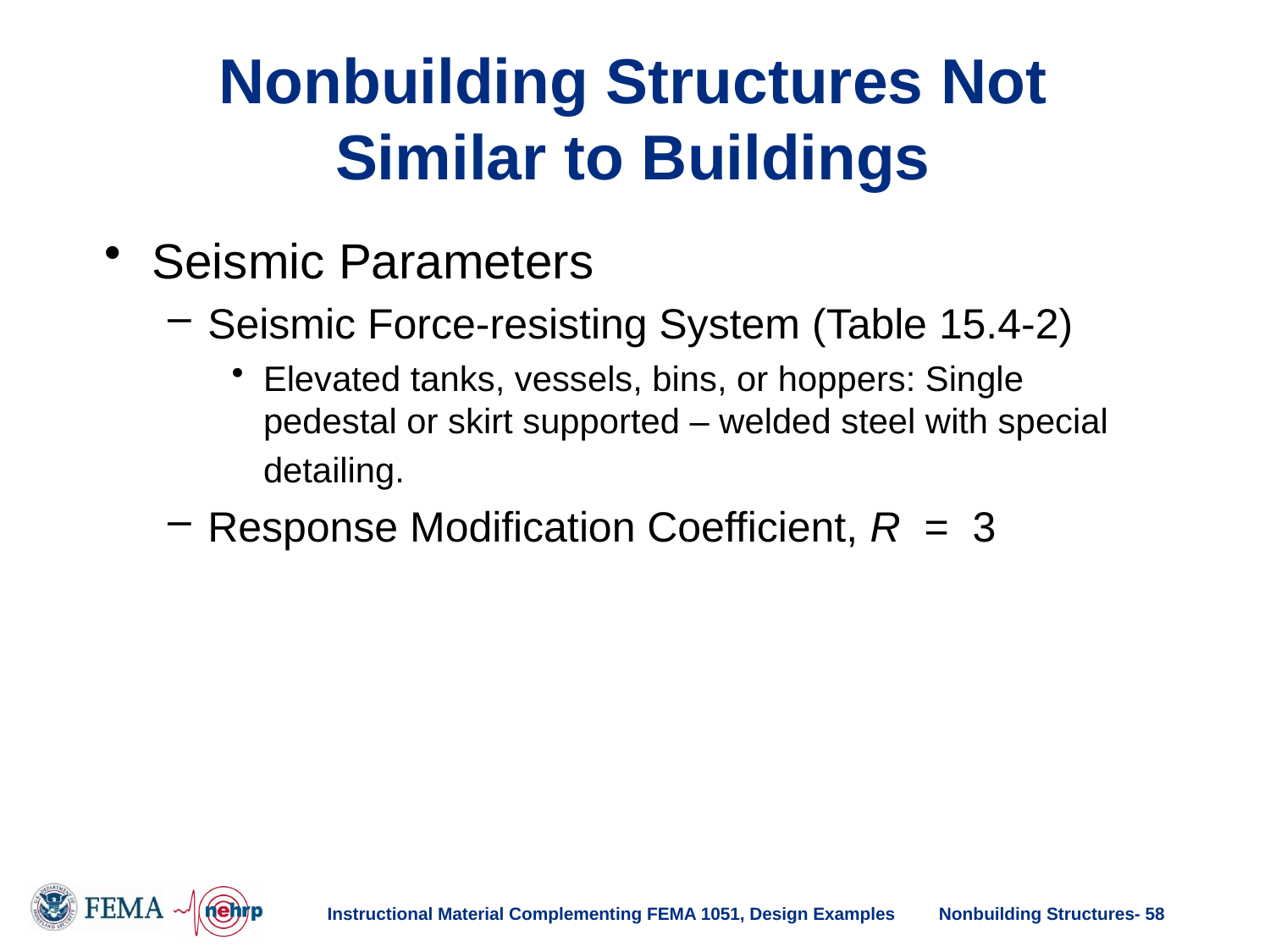

# Nonbuilding Structures Not Similar to Buildings
Seismic Parameters
Seismic Force-resisting System (Table 15.4-2)
Elevated tanks, vessels, bins, or hoppers: Single pedestal or skirt supported – welded steel with special detailing.
Response Modification Coefficient, R  =  3
Instructional Material Complementing FEMA 1051, Design Examples
Nonbuilding Structures- 58